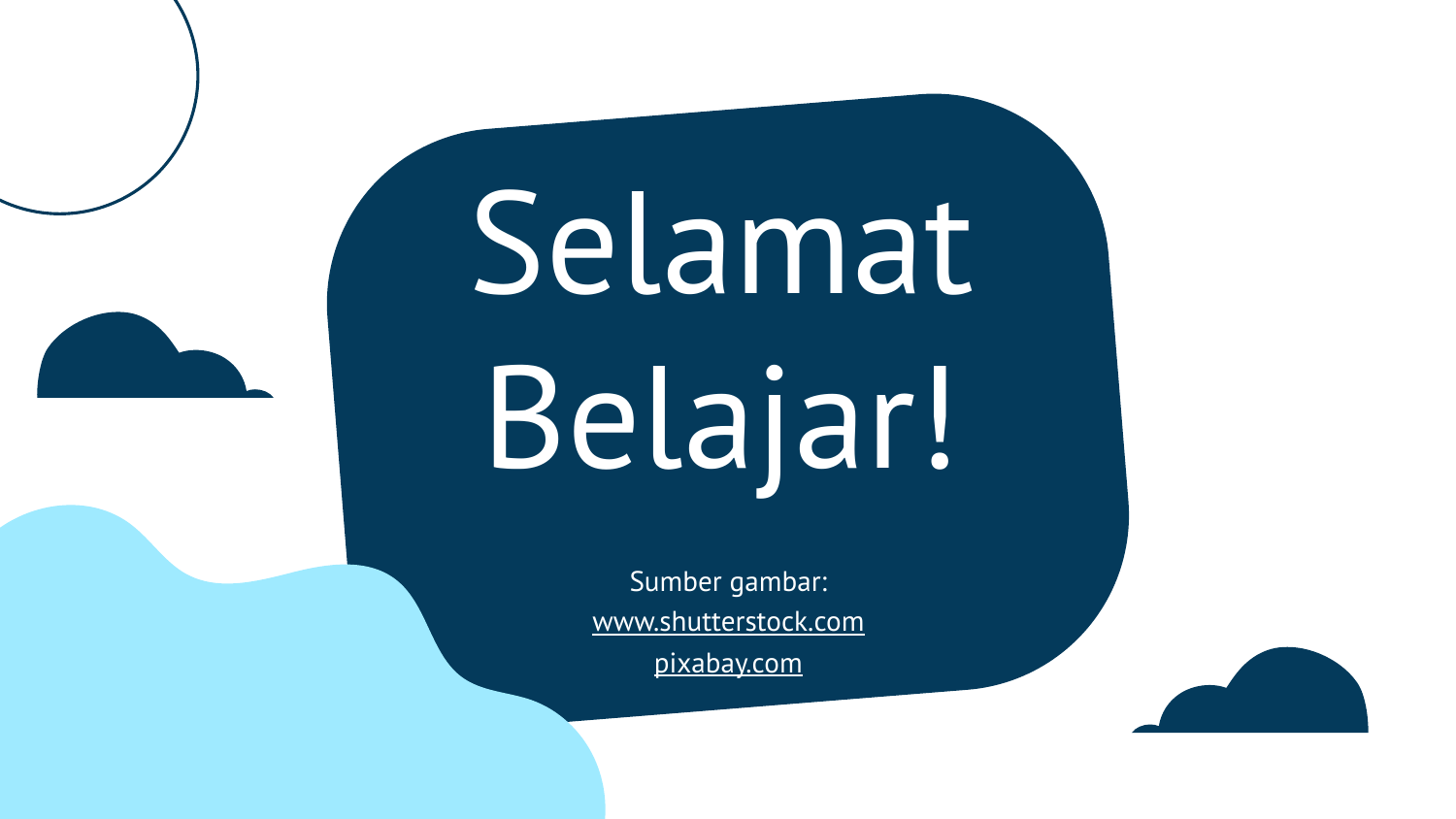

# Selamat Belajar!

Sumber gambar:
www.shutterstock.com
pixabay.com